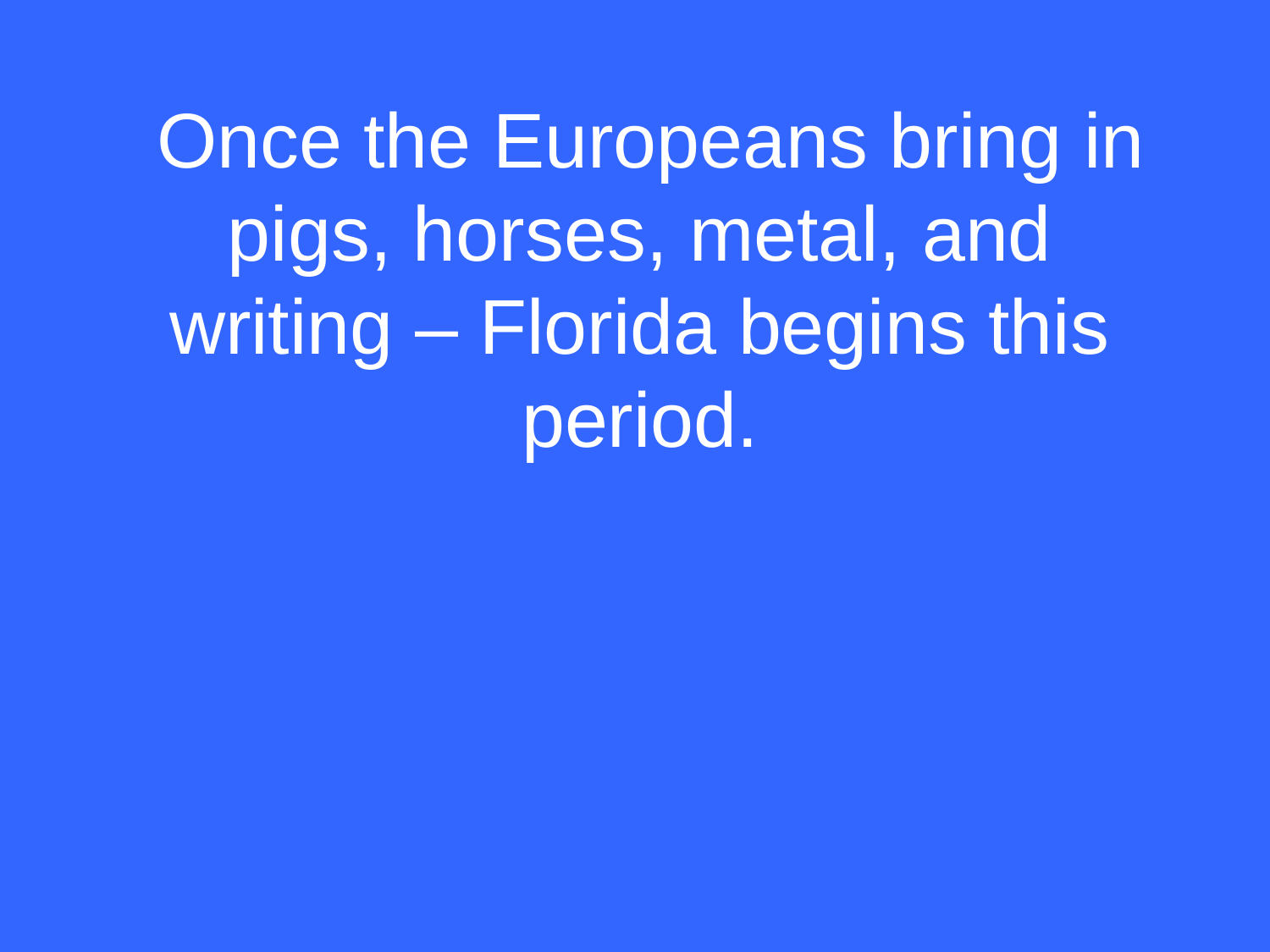

Once the Europeans bring in pigs, horses, metal, and writing – Florida begins this period.